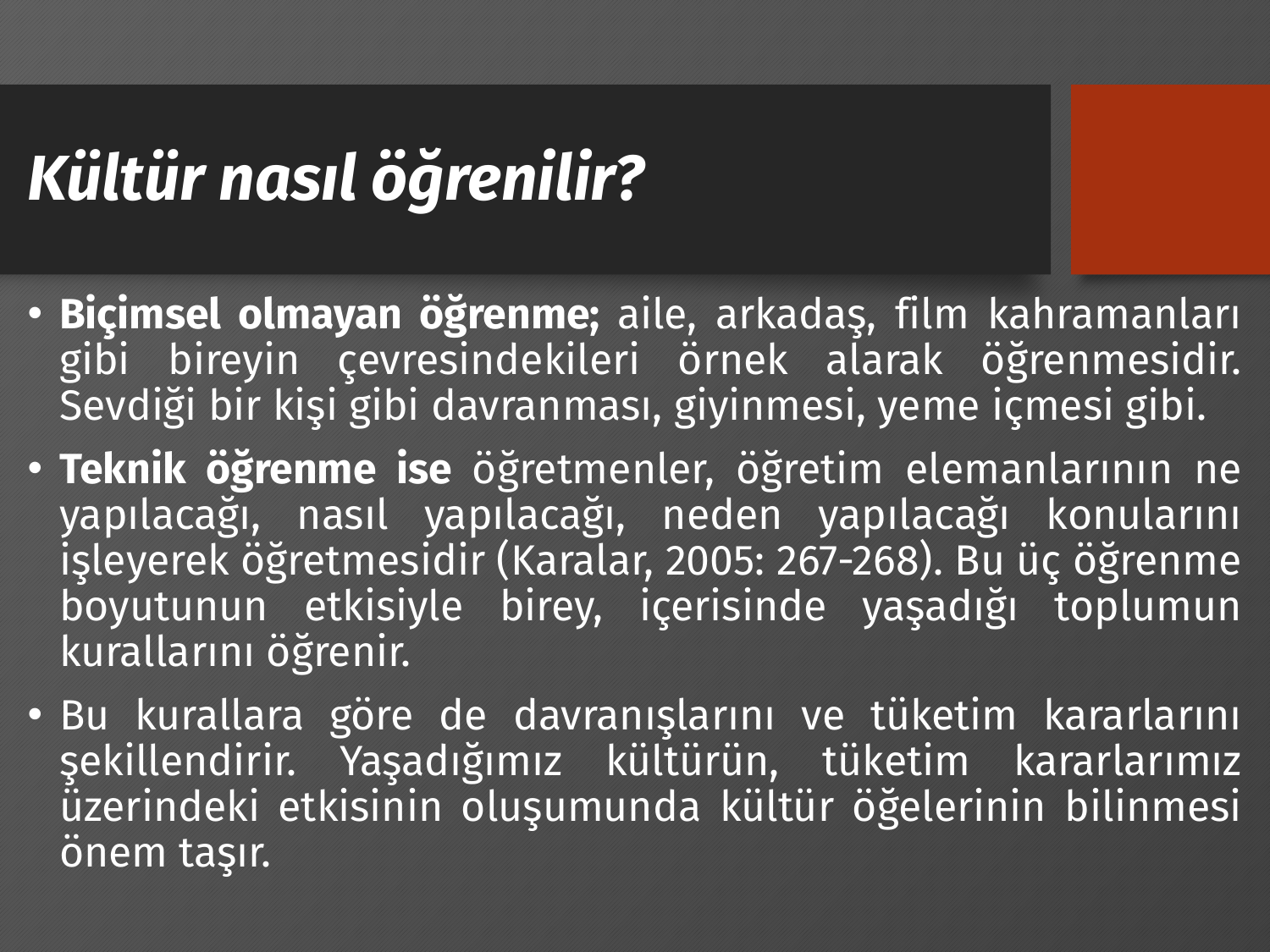

# Kültür nasıl öğrenilir?
Biçimsel olmayan öğrenme; aile, arkadaş, film kahramanları gibi bireyin çevresindekileri örnek alarak öğrenmesidir. Sevdiği bir kişi gibi davranması, giyinmesi, yeme içmesi gibi.
Teknik öğrenme ise öğretmenler, öğretim elemanlarının ne yapılacağı, nasıl yapılacağı, neden yapılacağı konularını işleyerek öğretmesidir (Karalar, 2005: 267-268). Bu üç öğrenme boyutunun etkisiyle birey, içerisinde yaşadığı toplumun kurallarını öğrenir.
Bu kurallara göre de davranışlarını ve tüketim kararlarını şekillendirir. Yaşadığımız kültürün, tüketim kararlarımız üzerindeki etkisinin oluşumunda kültür öğelerinin bilinmesi önem taşır.